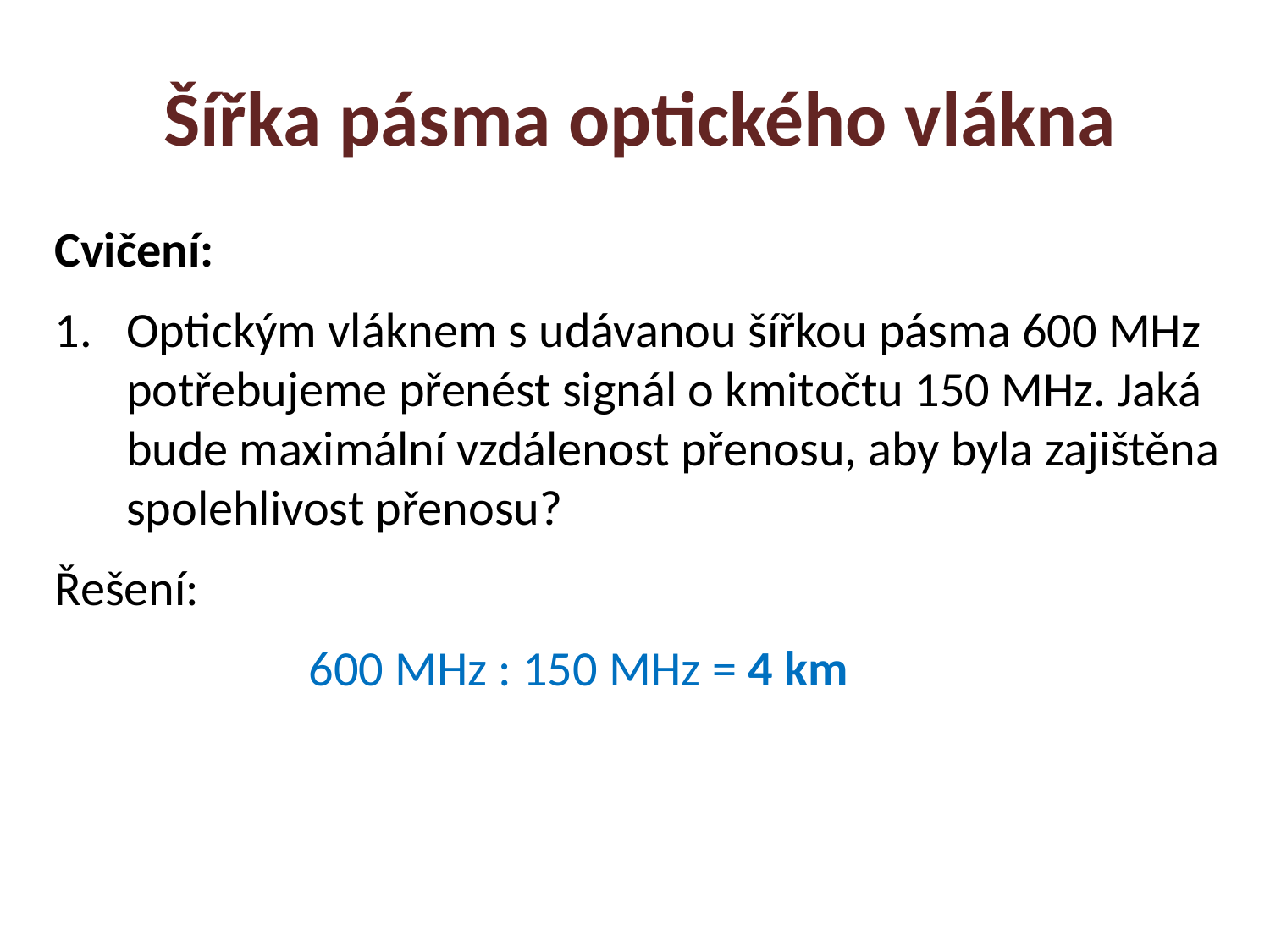

Šířka pásma optického vlákna
Cvičení:
Optickým vláknem s udávanou šířkou pásma 600 MHz potřebujeme přenést signál o kmitočtu 150 MHz. Jaká bude maximální vzdálenost přenosu, aby byla zajištěna spolehlivost přenosu?
Řešení:
		600 MHz : 150 MHz = 4 km